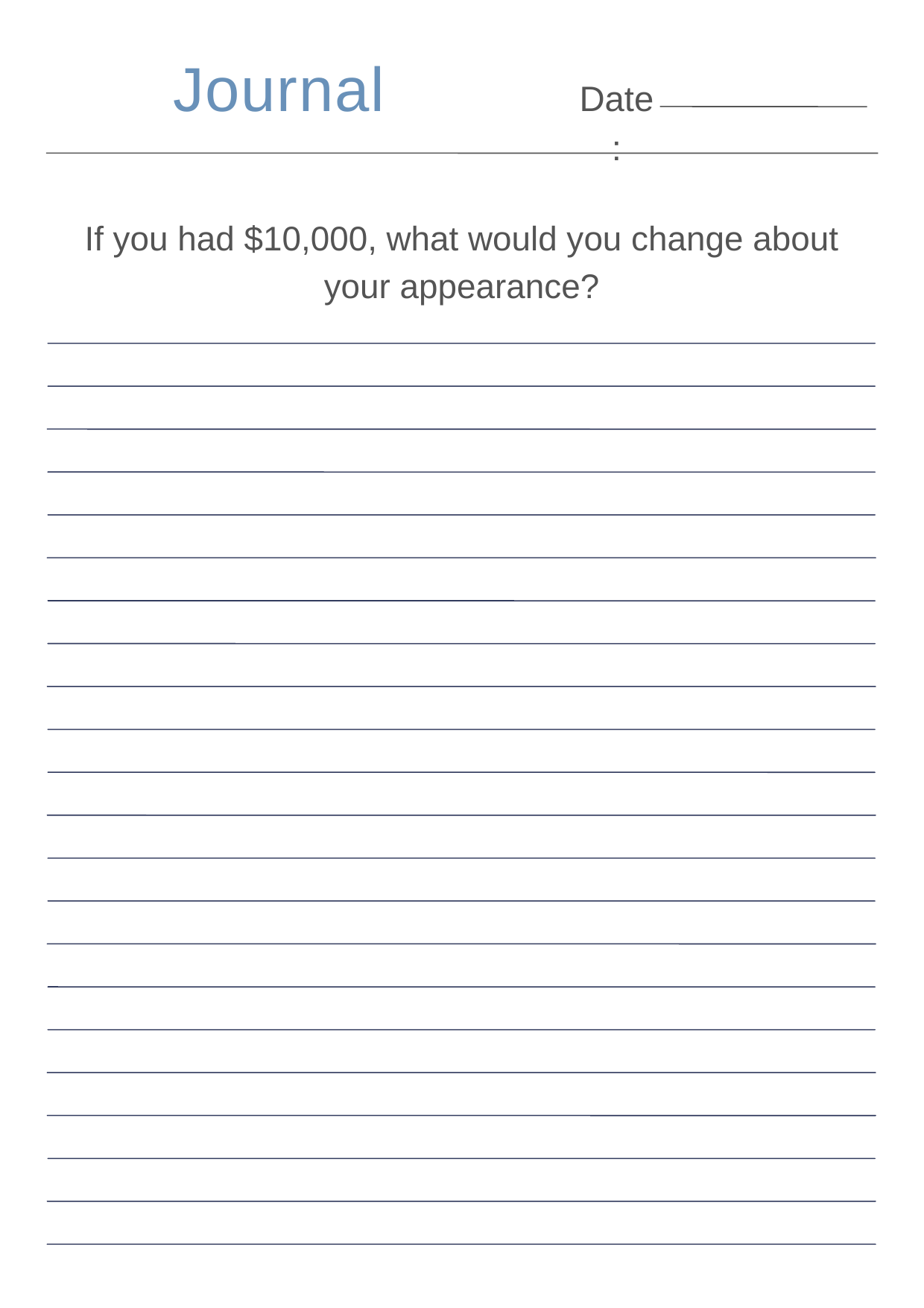

Journal
Date:

If you had $10,000, what would you change about your appearance?